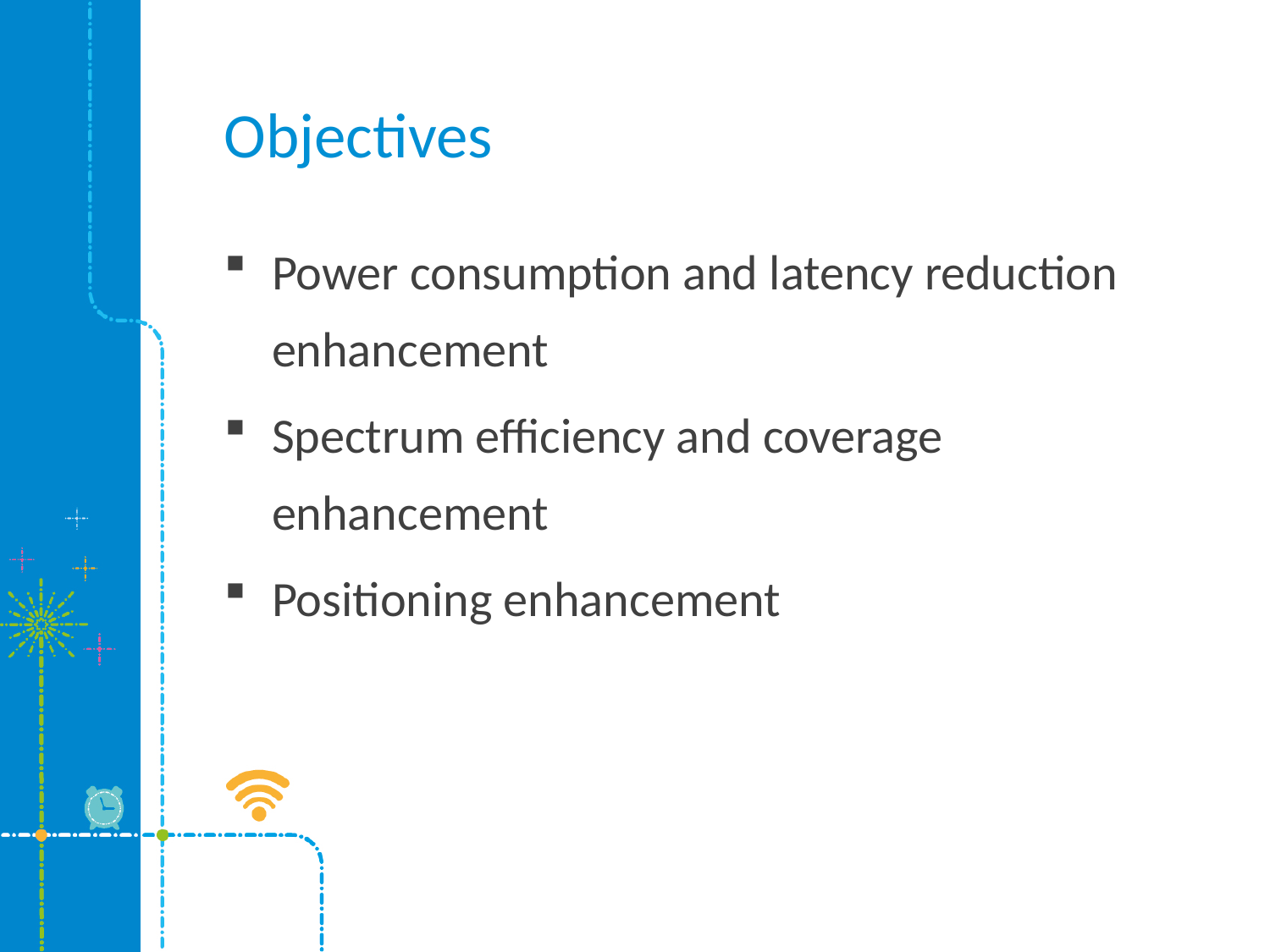

# Objectives
Power consumption and latency reduction enhancement
Spectrum efficiency and coverage enhancement
Positioning enhancement